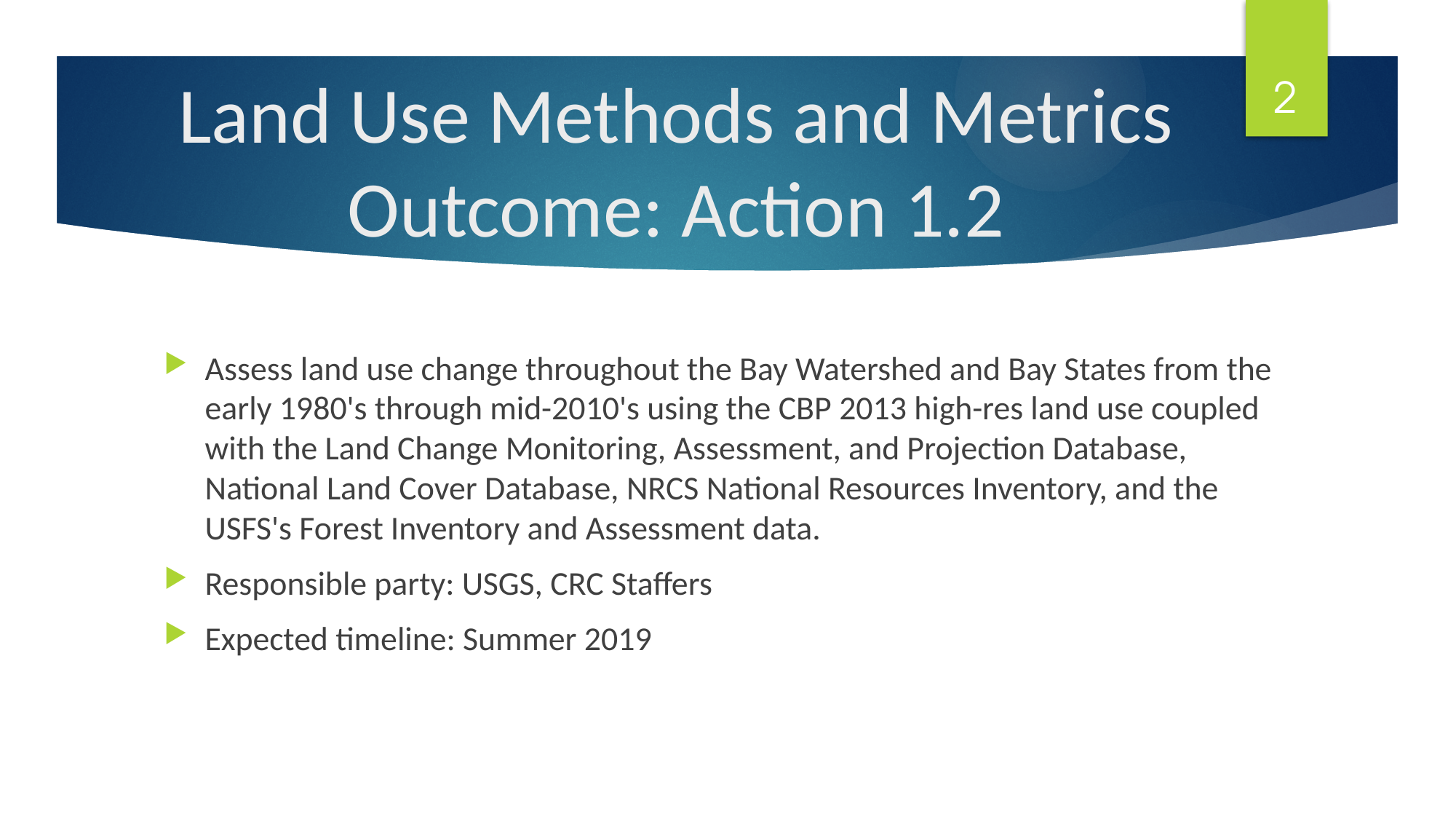

2
# Land Use Methods and Metrics Outcome: Action 1.2
Assess land use change throughout the Bay Watershed and Bay States from the early 1980's through mid-2010's using the CBP 2013 high-res land use coupled with the Land Change Monitoring, Assessment, and Projection Database,  National Land Cover Database, NRCS National Resources Inventory, and the USFS's Forest Inventory and Assessment data.
Responsible party: USGS, CRC Staffers
Expected timeline: Summer 2019